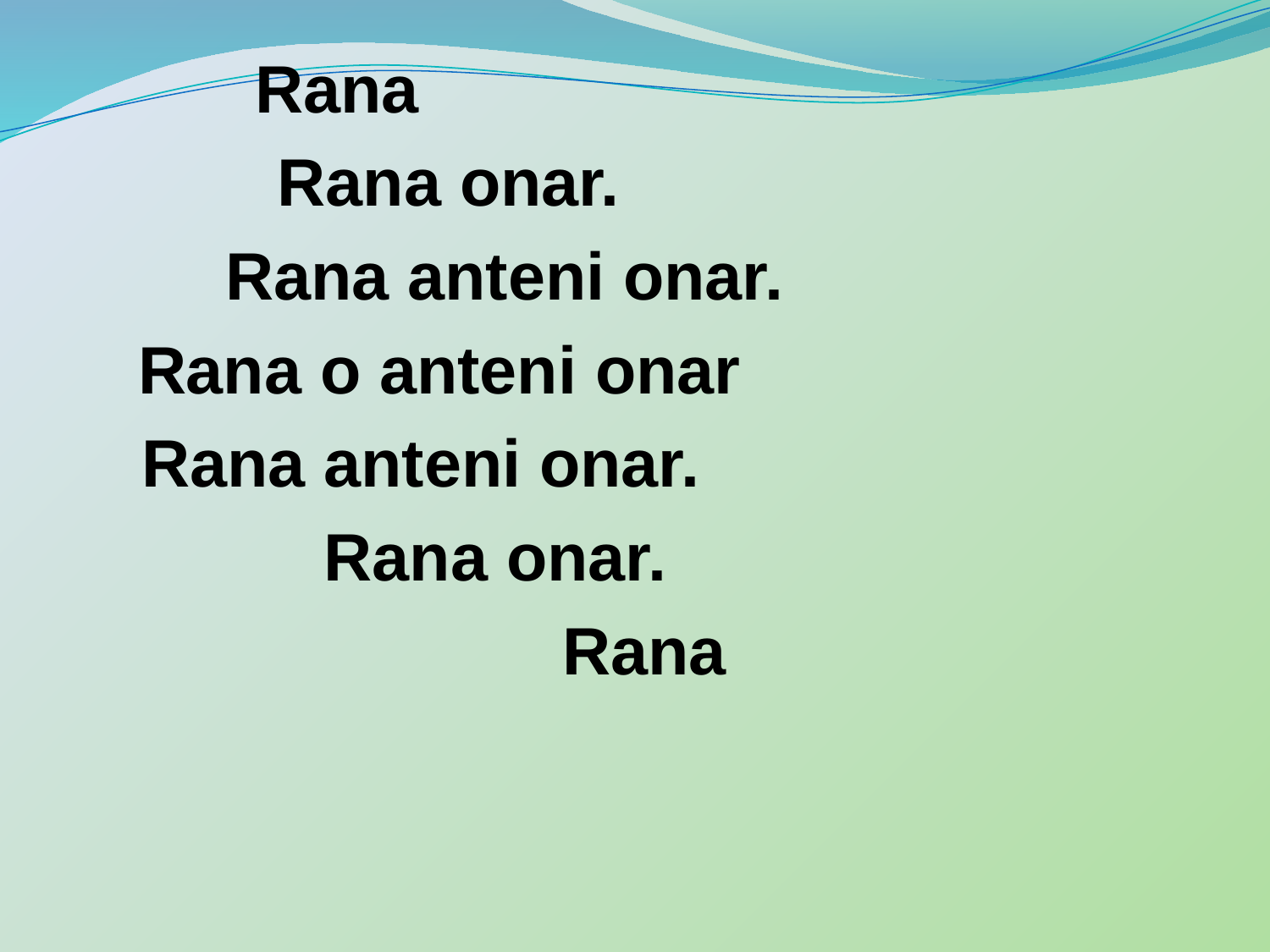

Rana
     Rana onar.
        Rana anteni onar.
   Rana o anteni onar
  Rana anteni onar.
 Rana onar.
 Rana